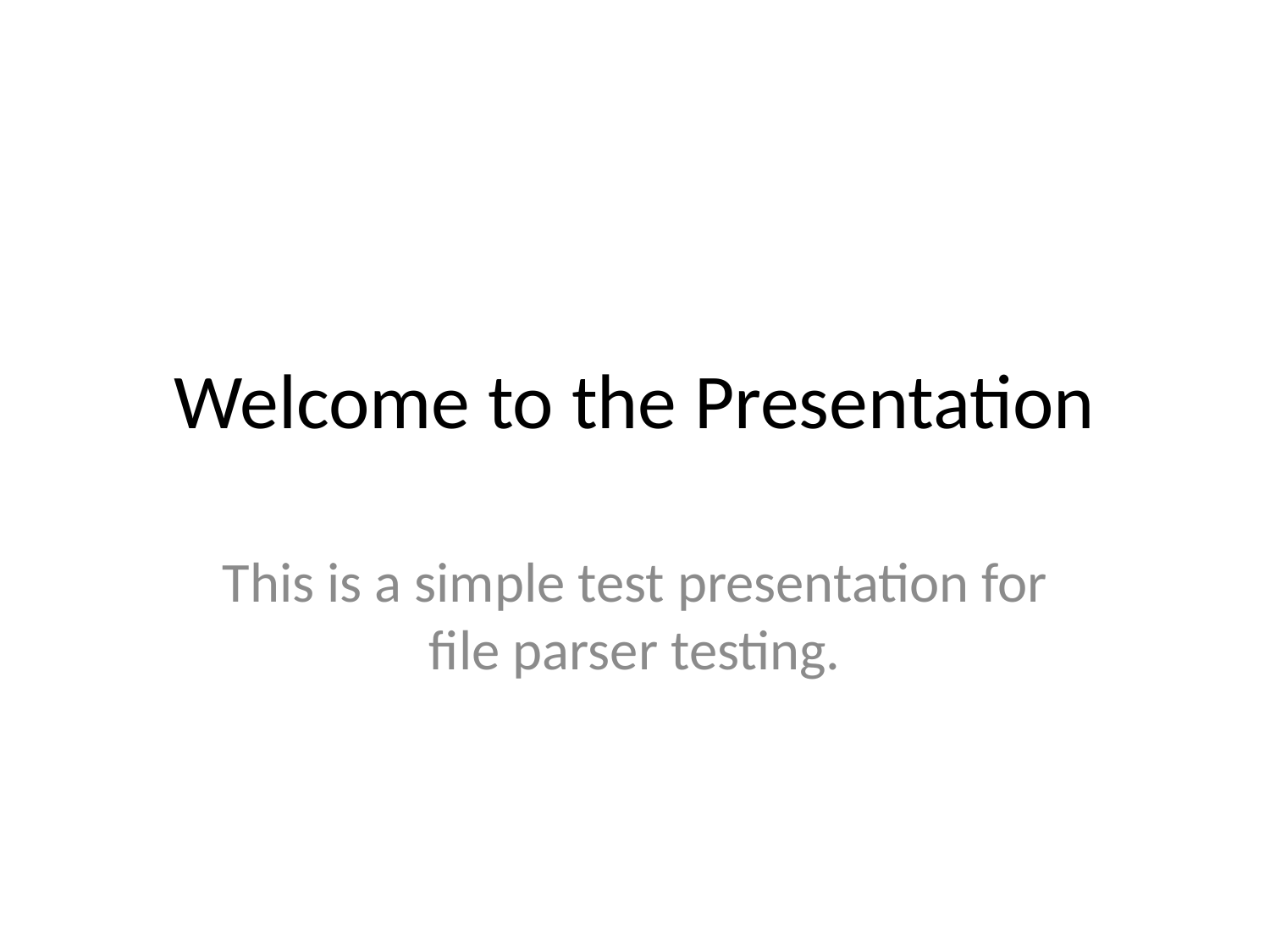

# Welcome to the Presentation
This is a simple test presentation for file parser testing.